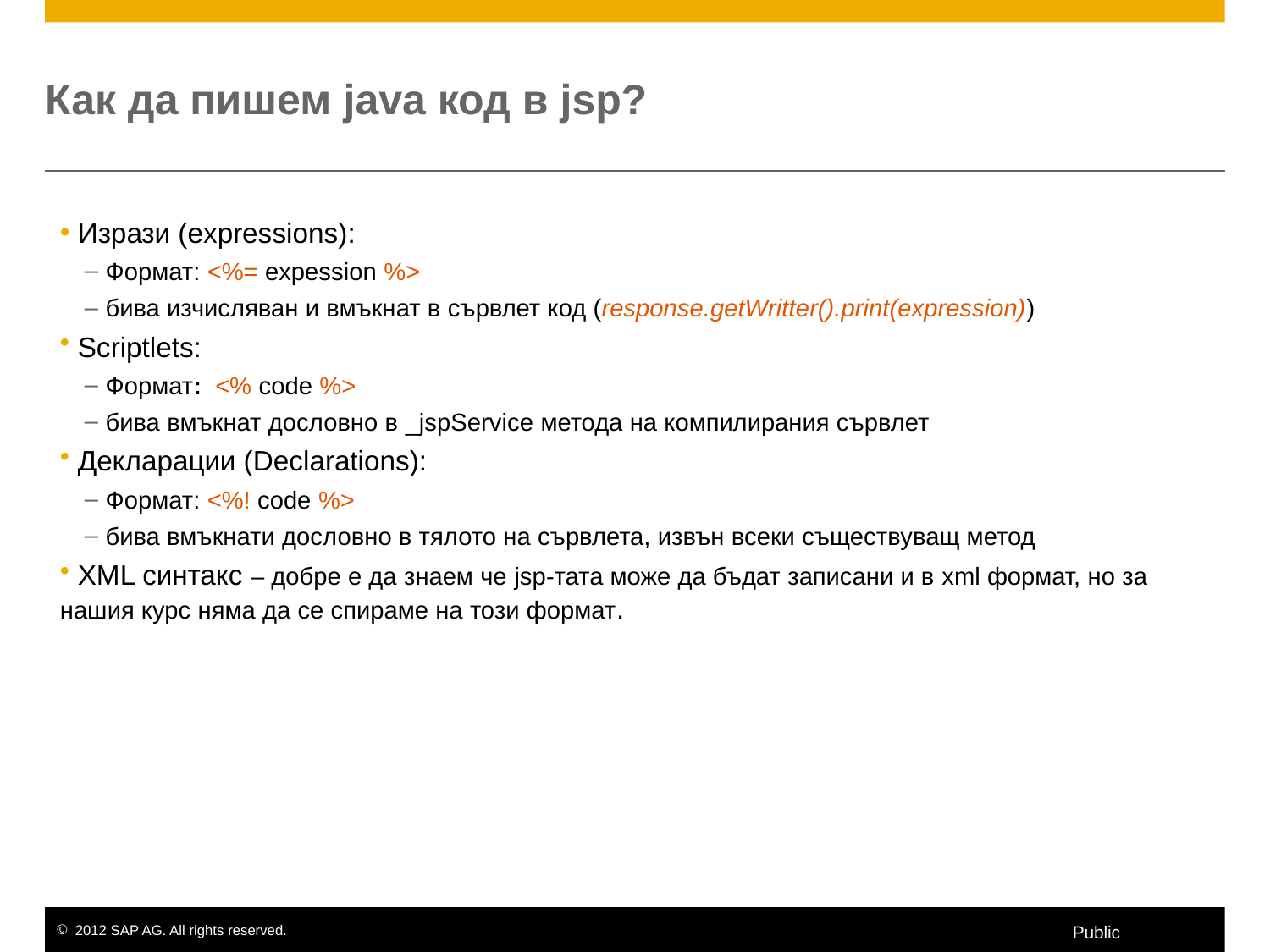

# Как да пишем java код в jsp?
 Изрази (expressions):
 Формат: <%= expession %>
 бива изчисляван и вмъкнат в сървлет код (response.getWritter().print(expression))
 Scriptlets:
 Формат:  <% code %>
 бива вмъкнат дословно в _jspService метода на компилирания сървлет
 Декларации (Declarations):
 Формат: <%! code %>
 бива вмъкнати дословно в тялото на сървлета, извън всеки съществуващ метод
 XML синтакс – добре е да знаем че jsp-тата може да бъдат записани и в xml формат, но за нашия курс няма да се спираме на този формат.